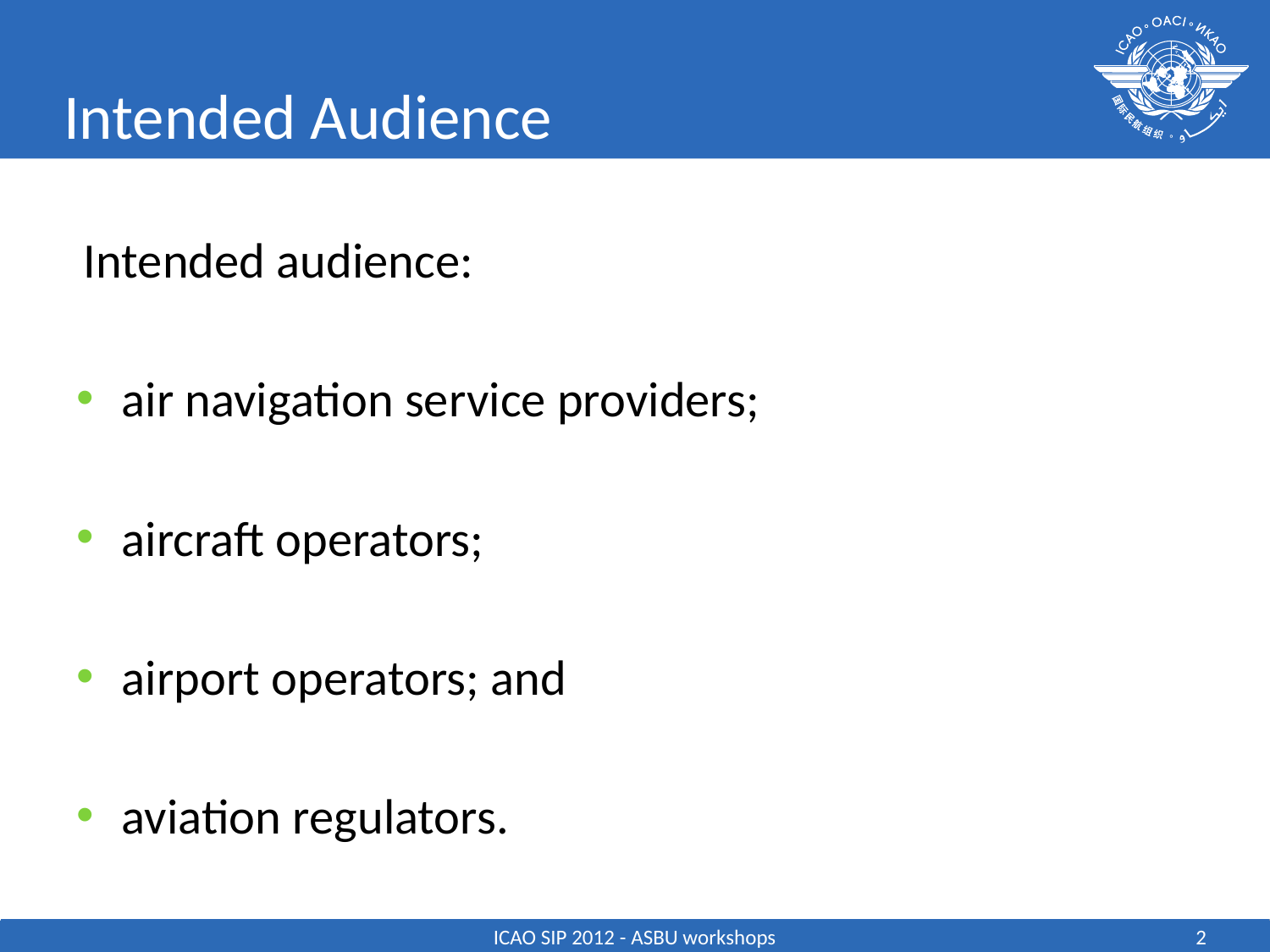

# Intended Audience
Intended audience:

air navigation service providers;

aircraft operators;

airport operators; and

aviation regulators.

ICAO SIP 2012 - ASBU workshops
2